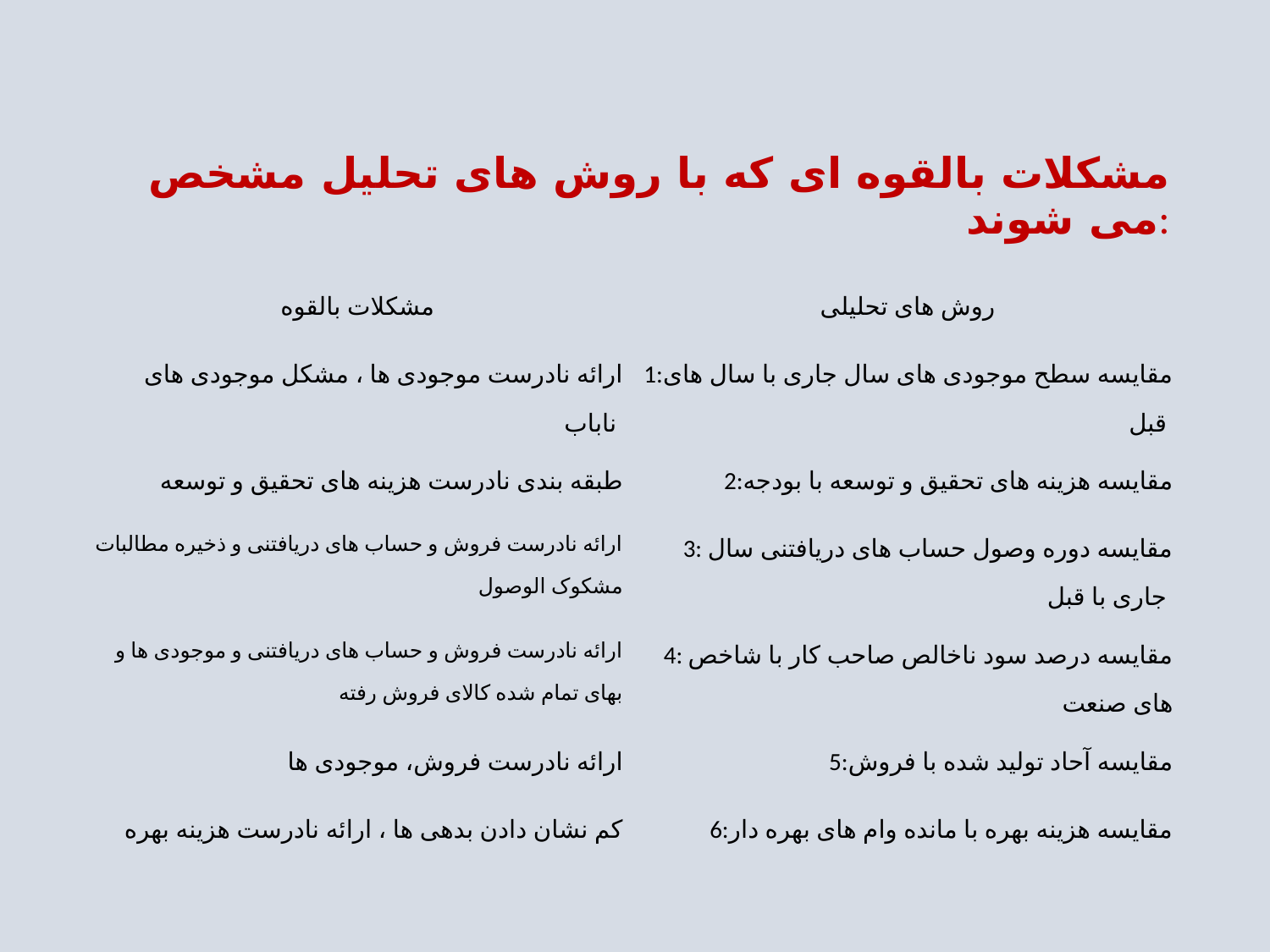

# مشکلات بالقوه ای که با روش های تحلیل مشخص می شوند:
| مشکلات بالقوه | روش های تحلیلی |
| --- | --- |
| ارائه نادرست موجودی ها ، مشکل موجودی های ناباب | 1:مقایسه سطح موجودی های سال جاری با سال های قبل |
| طبقه بندی نادرست هزینه های تحقیق و توسعه | 2:مقایسه هزینه های تحقیق و توسعه با بودجه |
| ارائه نادرست فروش و حساب های دریافتنی و ذخیره مطالبات مشکوک الوصول | 3: مقایسه دوره وصول حساب های دریافتنی سال جاری با قبل |
| ارائه نادرست فروش و حساب های دریافتنی و موجودی ها و بهای تمام شده کالای فروش رفته | 4: مقایسه درصد سود ناخالص صاحب کار با شاخص های صنعت |
| ارائه نادرست فروش، موجودی ها | 5:مقایسه آحاد تولید شده با فروش |
| کم نشان دادن بدهی ها ، ارائه نادرست هزینه بهره | 6:مقایسه هزینه بهره با مانده وام های بهره دار |